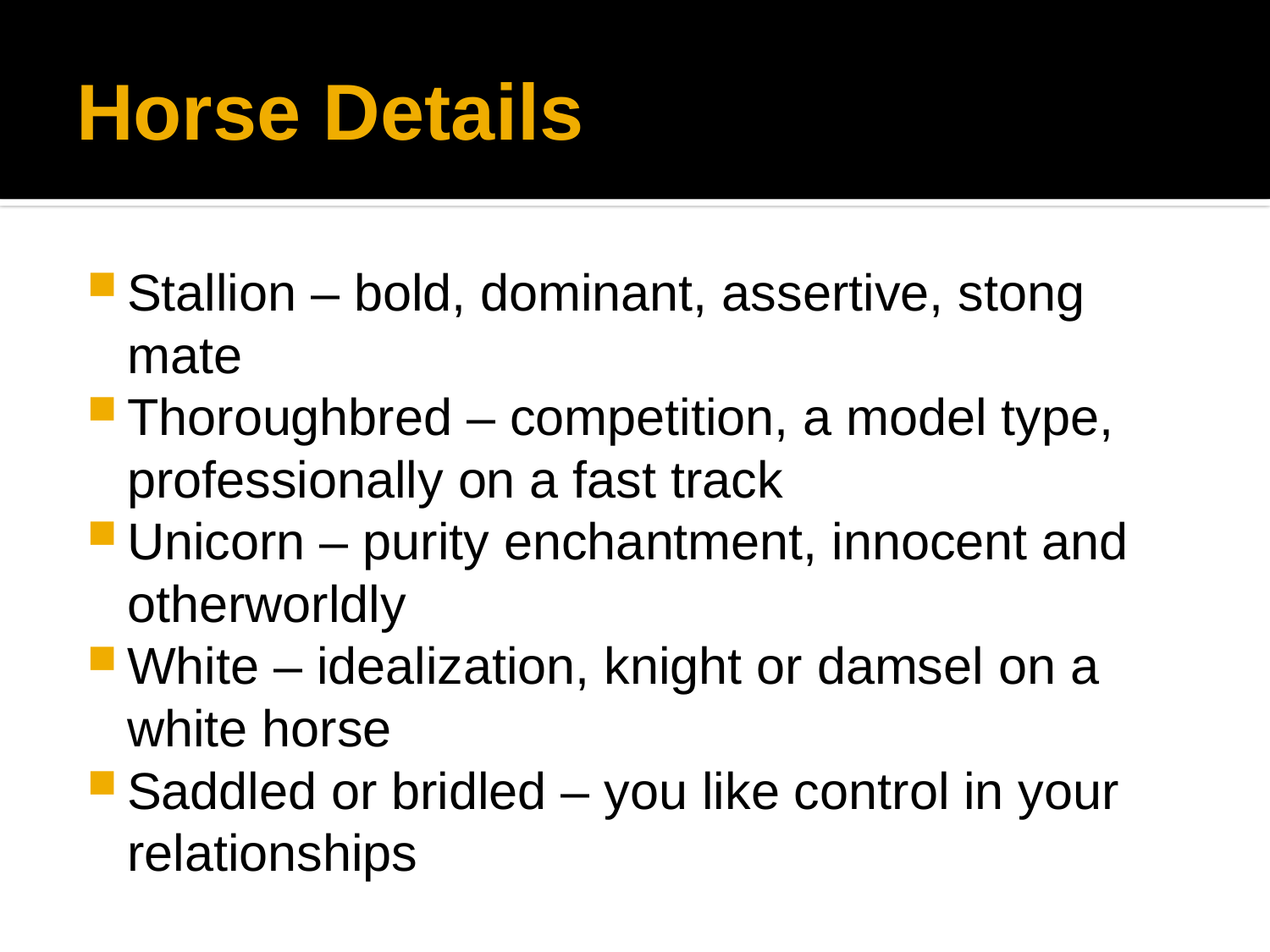

# Horse Details
Stallion – bold, dominant, assertive, stong mate
Thoroughbred – competition, a model type, professionally on a fast track
Unicorn – purity enchantment, innocent and otherworldly
White – idealization, knight or damsel on a white horse
Saddled or bridled – you like control in your relationships